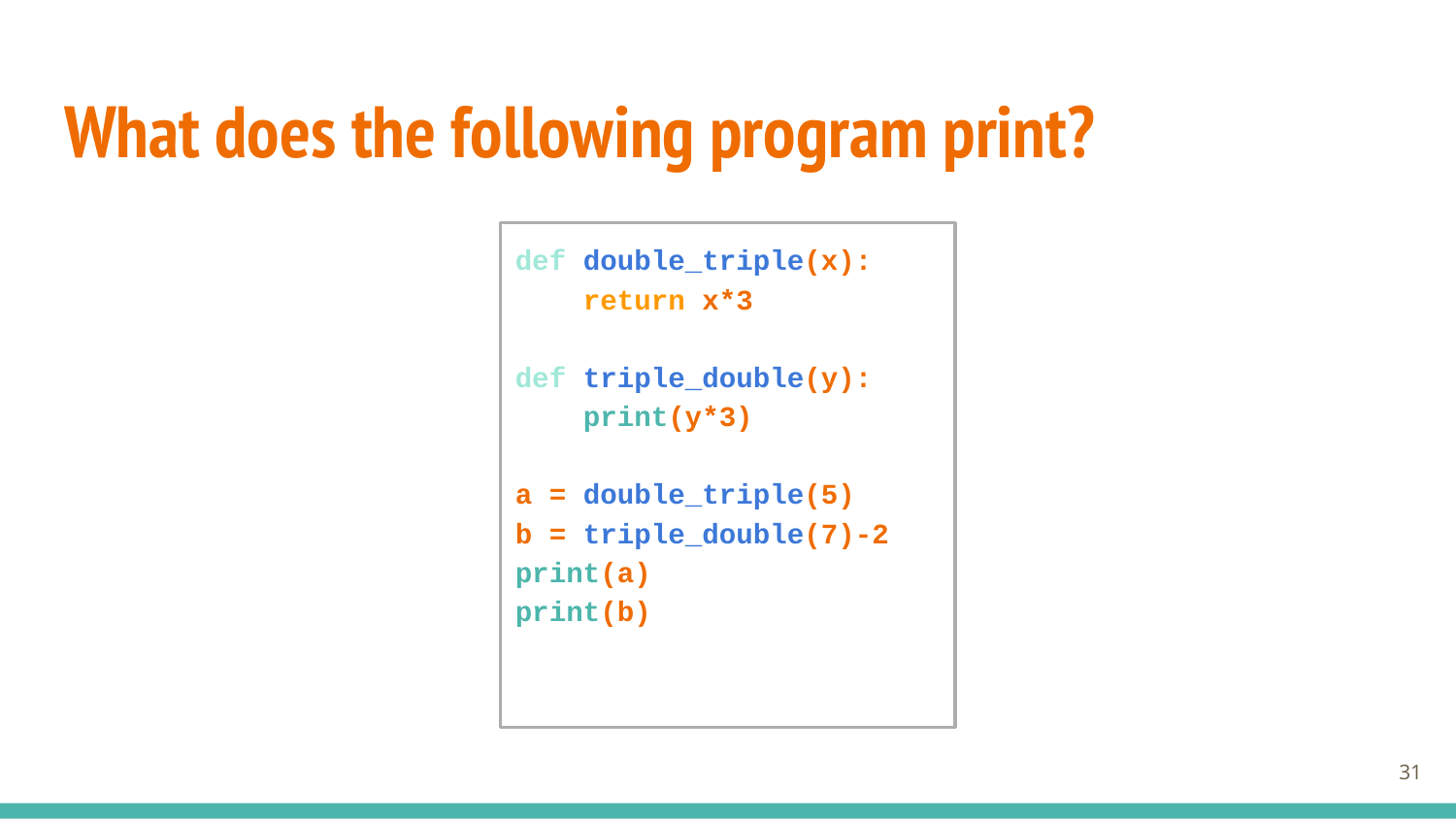

# What does the following program print?
def double_triple(x):
    return x*3

def triple_double(y):
    print(y*3)

a = double_triple(5)
b = triple_double(7)-2
print(a)
print(b)
31